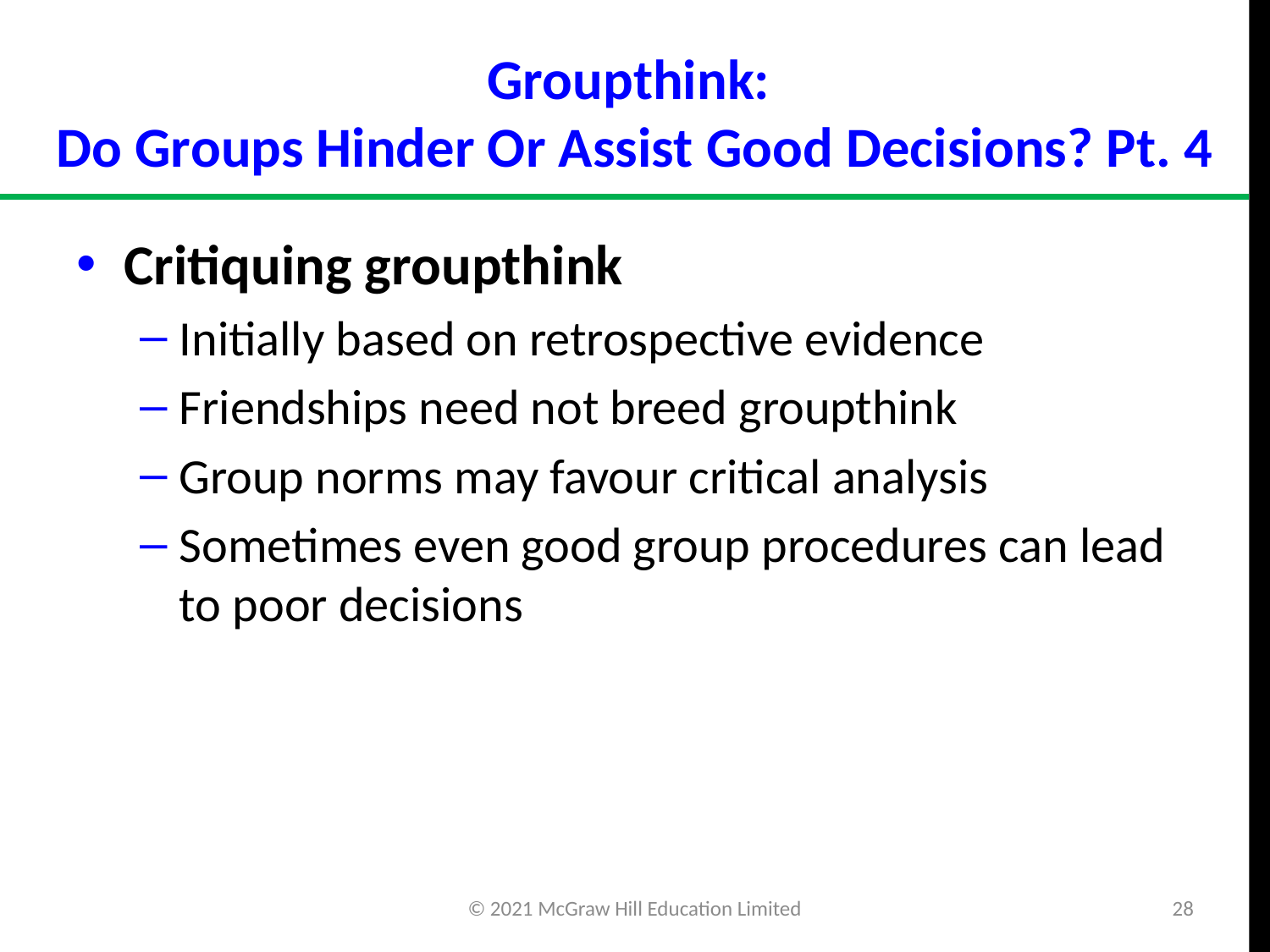

# Groupthink: Do Groups Hinder Or Assist Good Decisions? Pt. 4
Critiquing groupthink
Initially based on retrospective evidence
Friendships need not breed groupthink
Group norms may favour critical analysis
Sometimes even good group procedures can lead to poor decisions

© 2021 McGraw Hill Education Limited
28